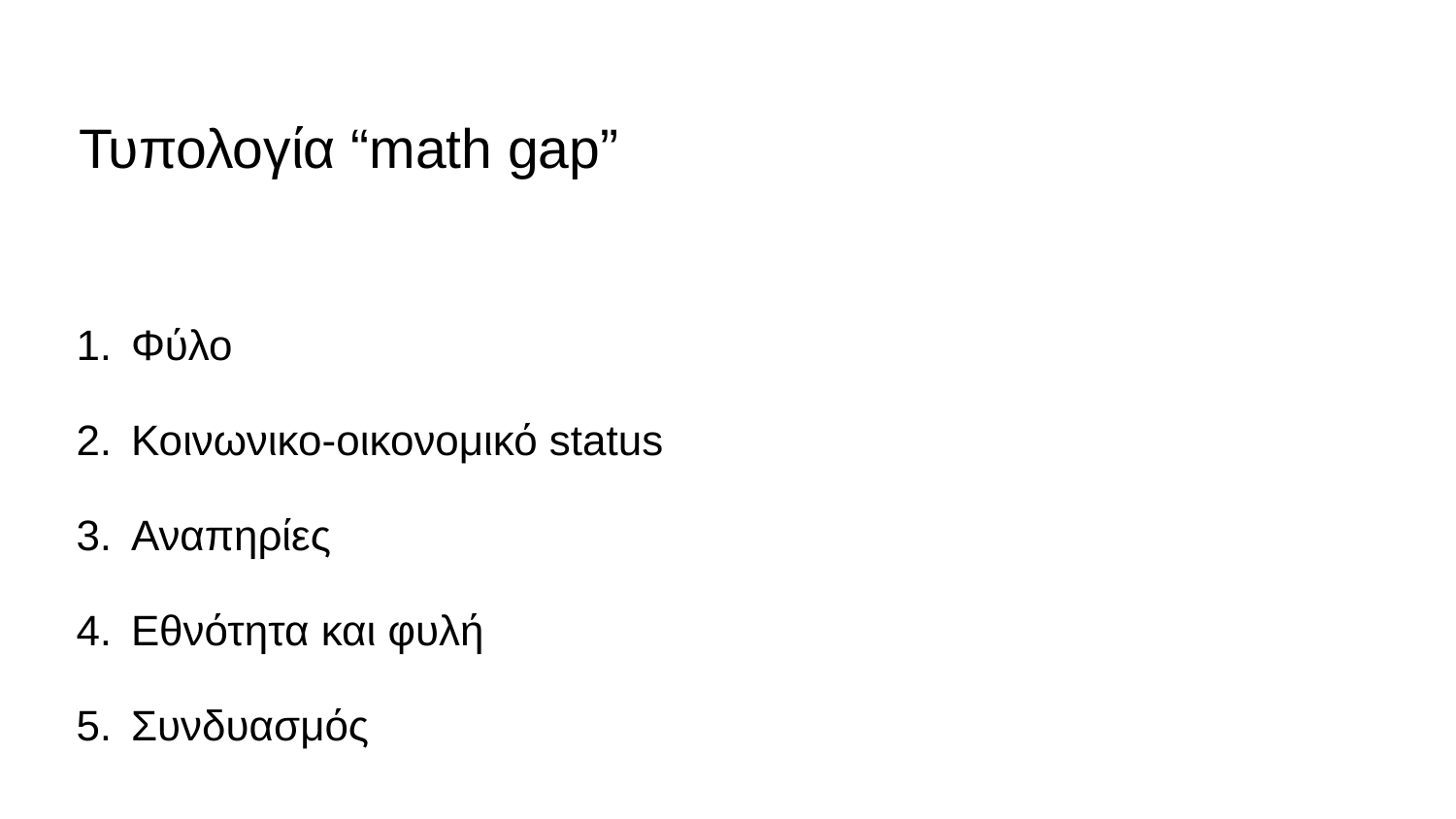

# Τυπολογία “math gap”
Φύλο
Κοινωνικο-οικονομικό status
Αναπηρίες
Εθνότητα και φυλή
Συνδυασμός